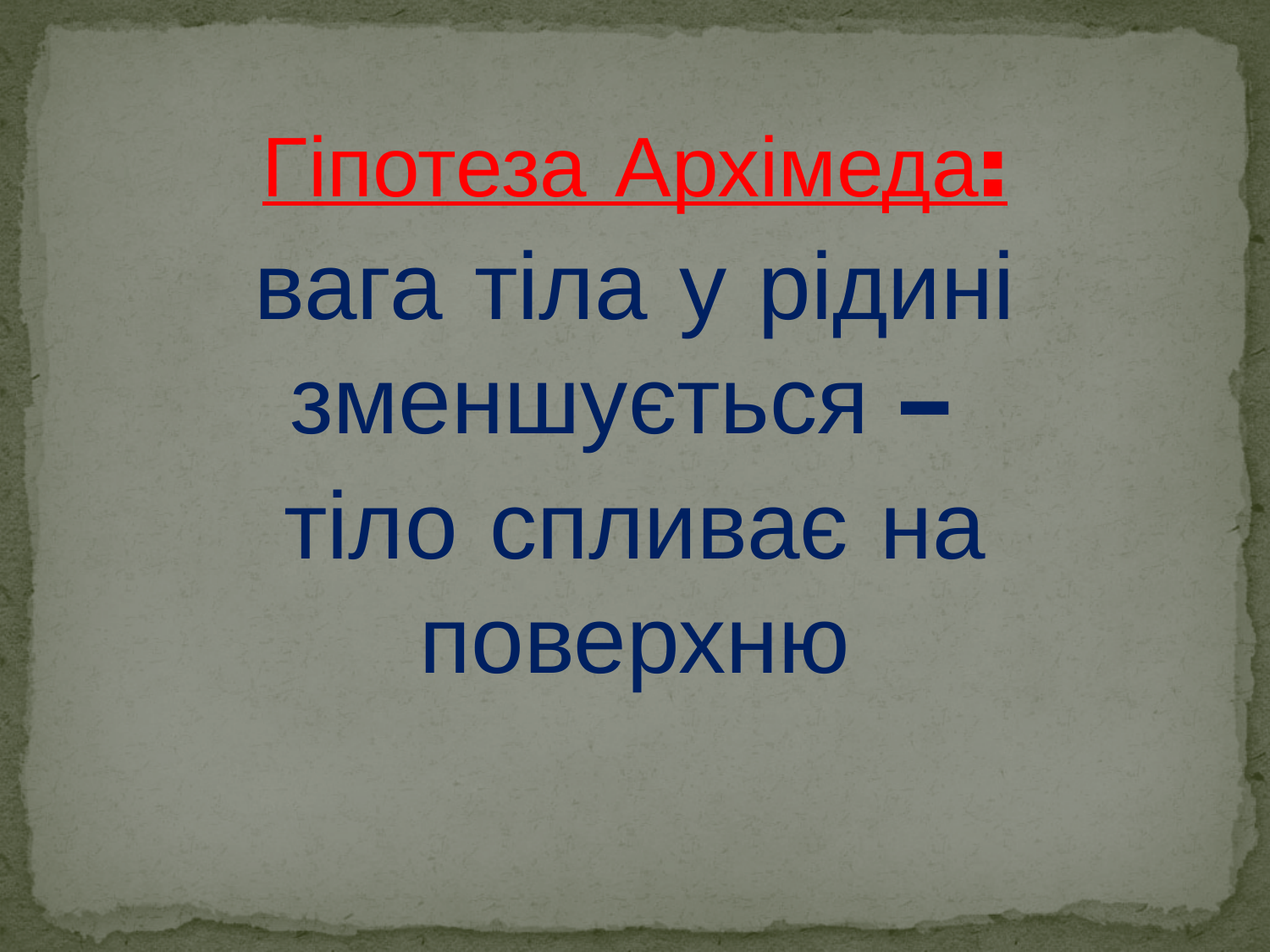

Гіпотеза Архімеда:
вага тіла у рідині зменшується –
тіло спливає на поверхню